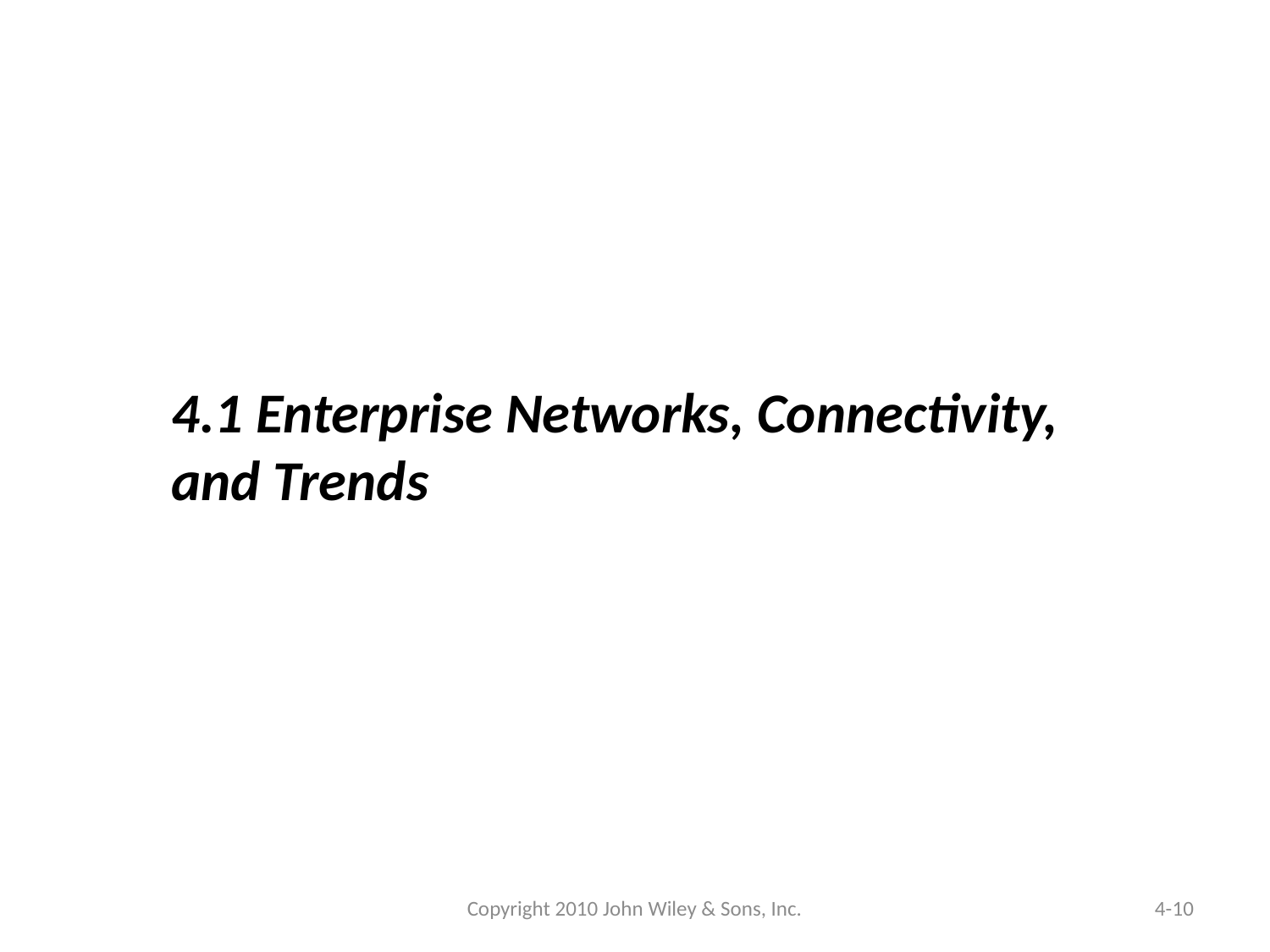

4.1 Enterprise Networks, Connectivity, and Trends
Copyright 2010 John Wiley & Sons, Inc.
4-10